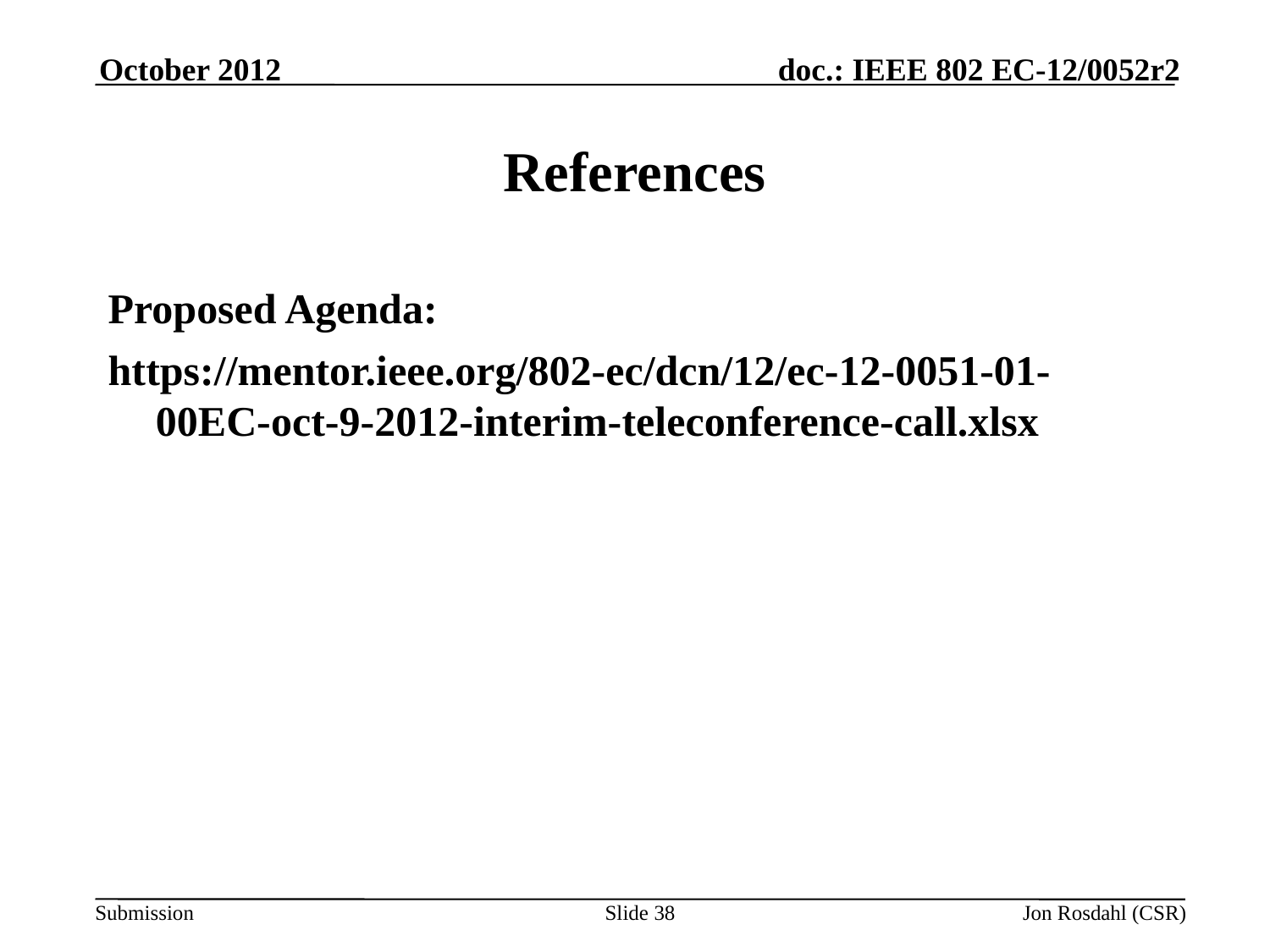

October 2012
# References
Proposed Agenda:
https://mentor.ieee.org/802-ec/dcn/12/ec-12-0051-01-00EC-oct-9-2012-interim-teleconference-call.xlsx
Slide 38
Jon Rosdahl (CSR)